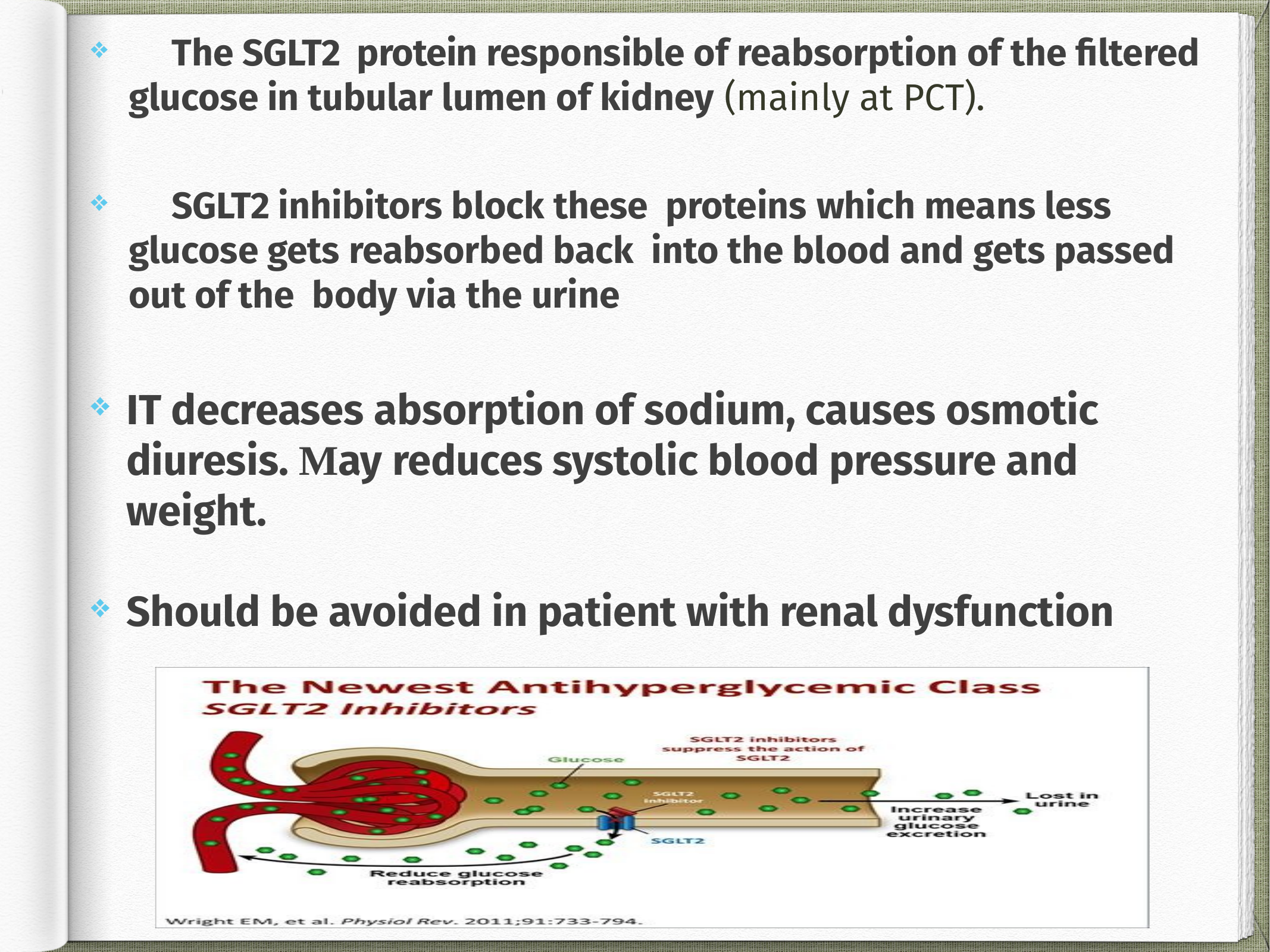

The SGLT2  protein responsible of reabsorption of the filtered glucose in tubular lumen of kidney (mainly at PCT).

	SGLT2 inhibitors block these  proteins which means less glucose gets reabsorbed back  into the blood and gets passed out of the  body via the urine

IT decreases absorption of sodium, causes osmotic diuresis. May reduces systolic blood pressure and weight.

Should be avoided in patient with renal dysfunction